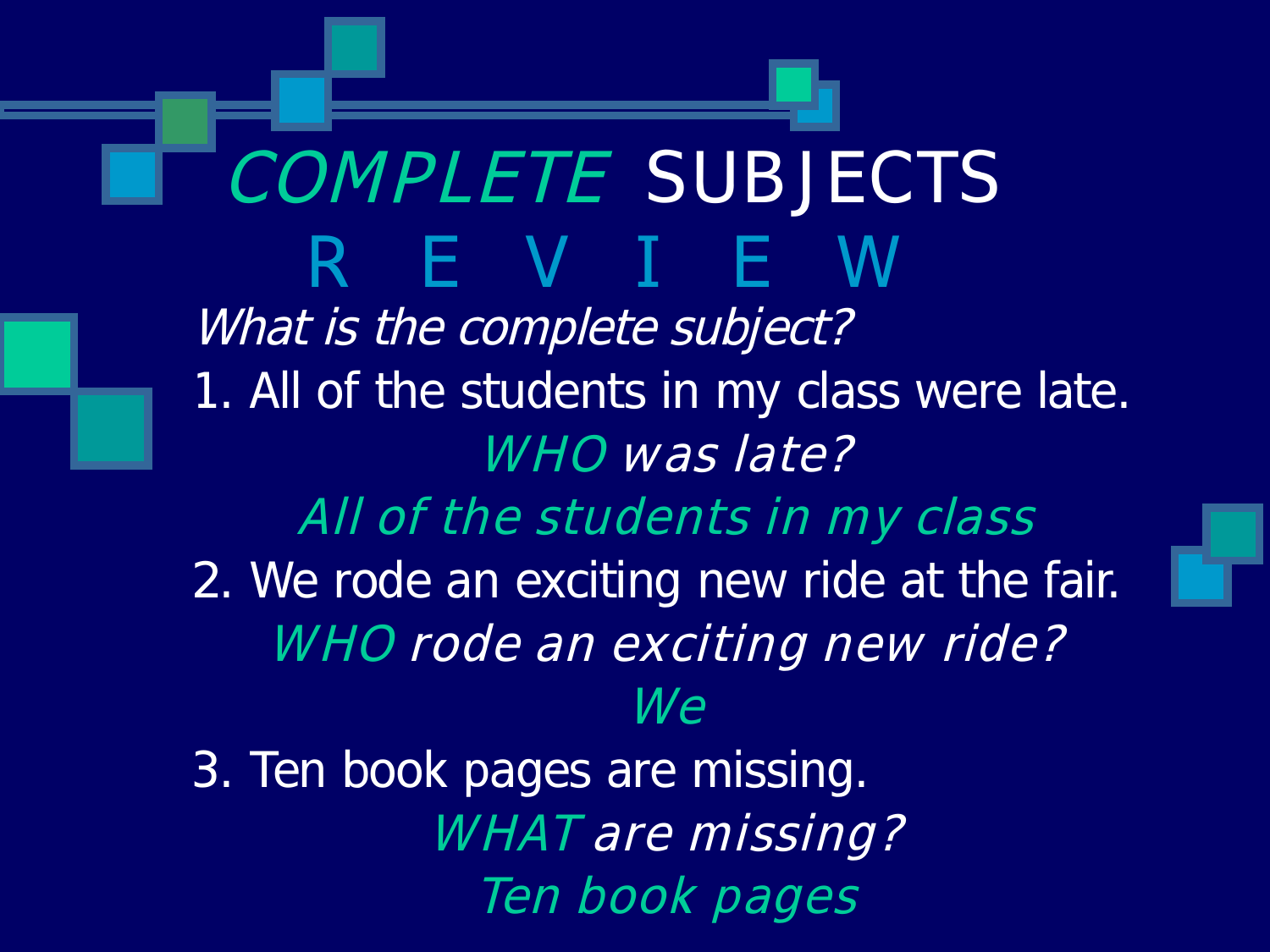

# COMPLETE  SUBJECTS R   E   V   I   E   W
What is the complete subject?
1. All of the students in my class were late.
WHO was late?
All of the students in my class
2. We rode an exciting new ride at the fair.
WHO rode an exciting new ride?
We
3. Ten book pages are missing.
WHAT are missing?
Ten book pages